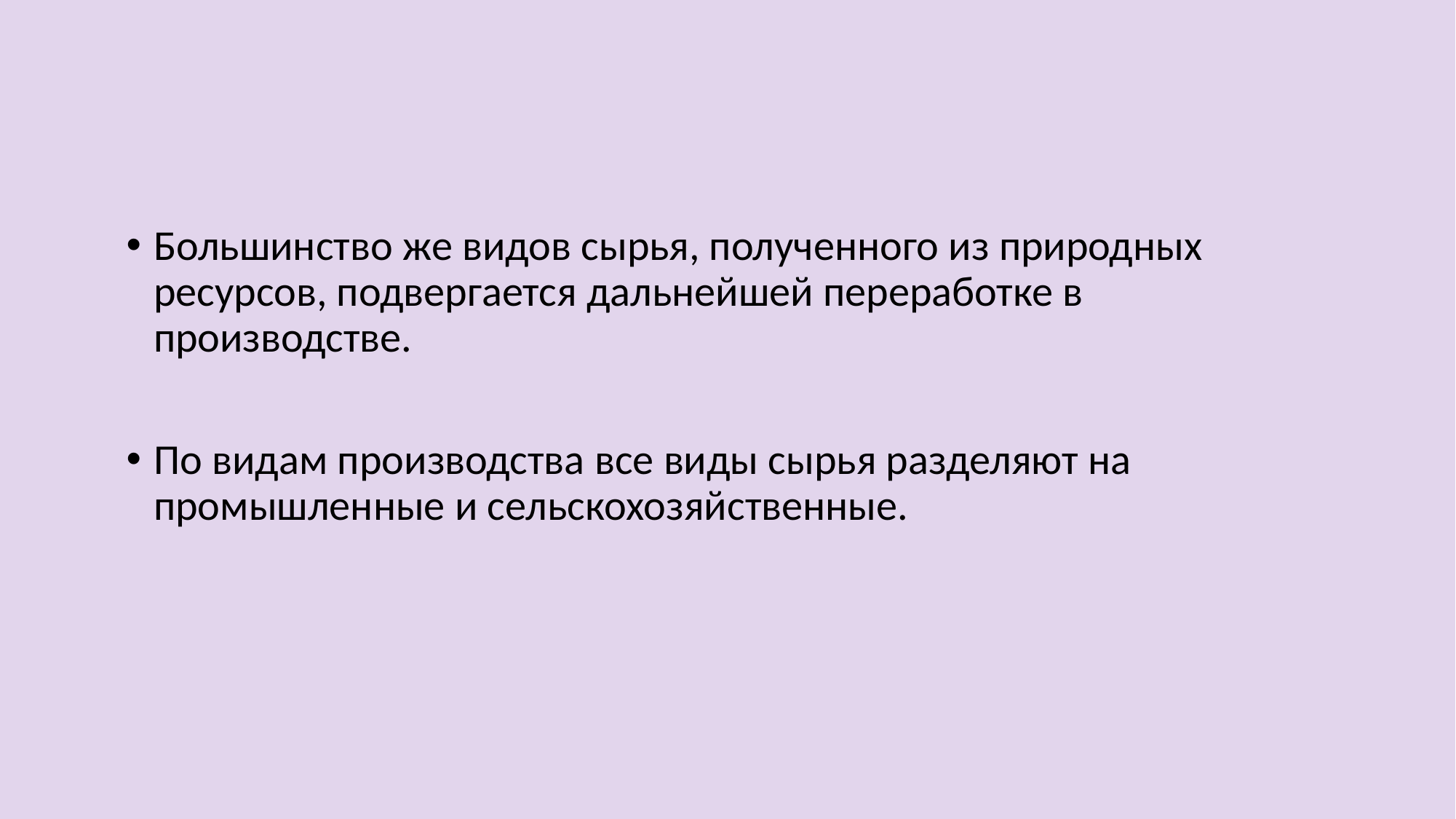

Большинство же видов сырья, полученного из природных ресурсов, подвергается дальнейшей переработке в производстве.

По видам производства все виды сырья разделяют на промышленные и сельскохозяйственные.